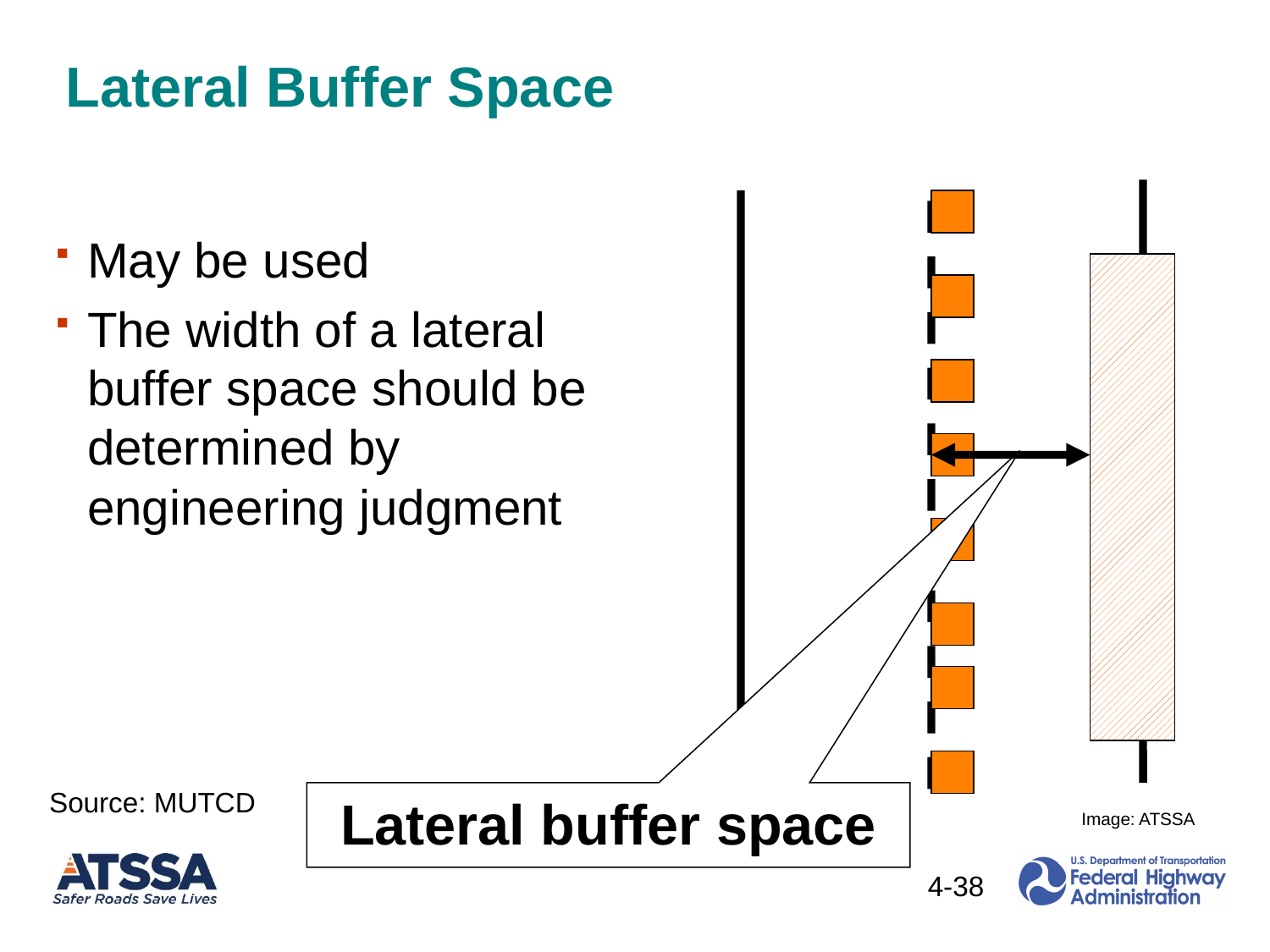

# Lateral Buffer Space

May be used
The width of a lateral buffer space should be determined by engineering judgment

Source: MUTCD
Lateral buffer space
Image: ATSSA